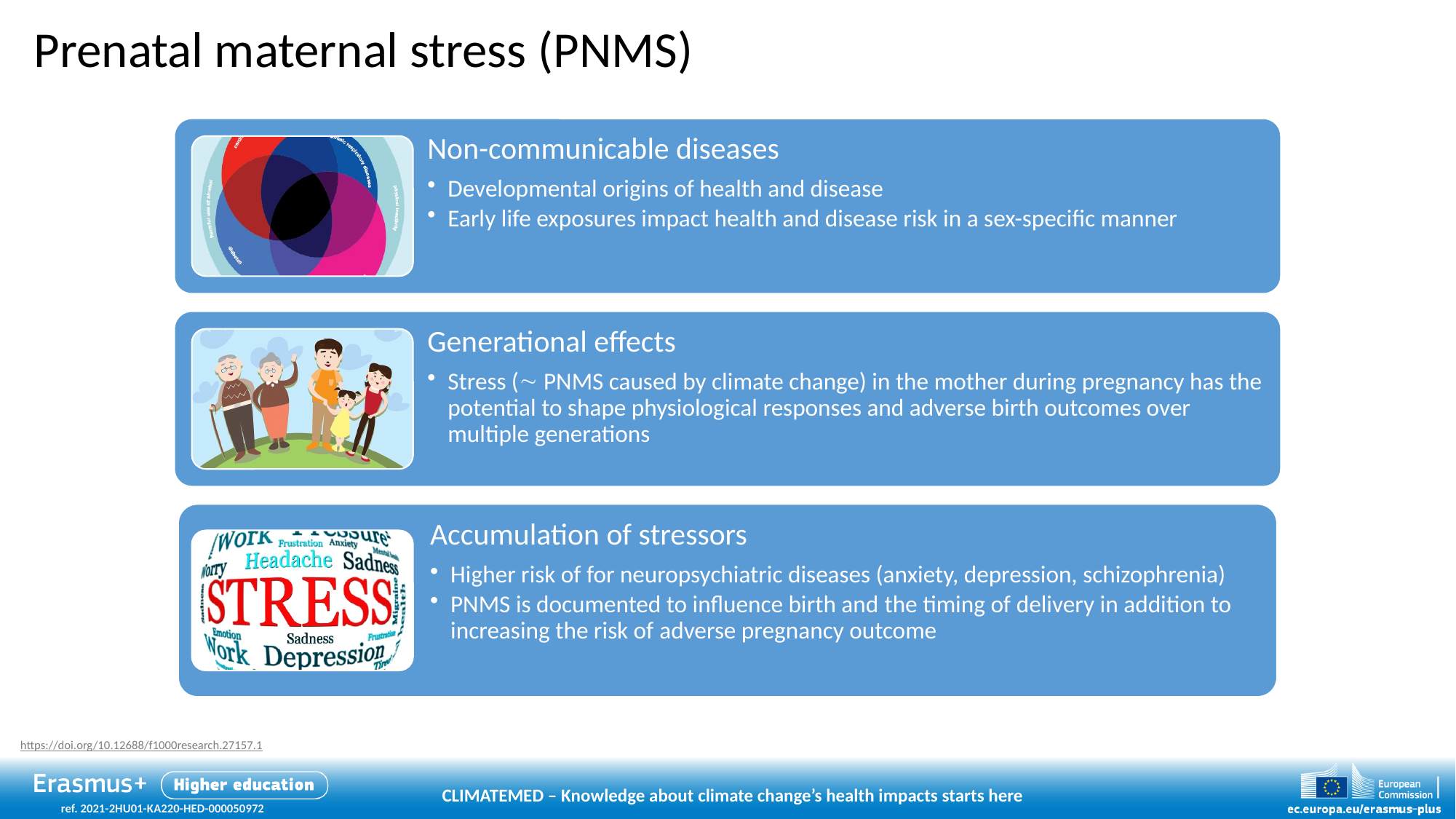

# Prenatal maternal stress (PNMS)
Non-communicable diseases
Developmental origins of health and disease
Early life exposures impact health and disease risk in a sex-specific manner
Generational effects
Stress (∼ PNMS caused by climate change) in the mother during pregnancy has the potential to shape physiological responses and adverse birth outcomes over multiple generations
Accumulation of stressors
Higher risk of for neuropsychiatric diseases (anxiety, depression, schizophrenia)
PNMS is documented to influence birth and the timing of delivery in addition to increasing the risk of adverse pregnancy outcome
https://doi.org/10.12688/f1000research.27157.1